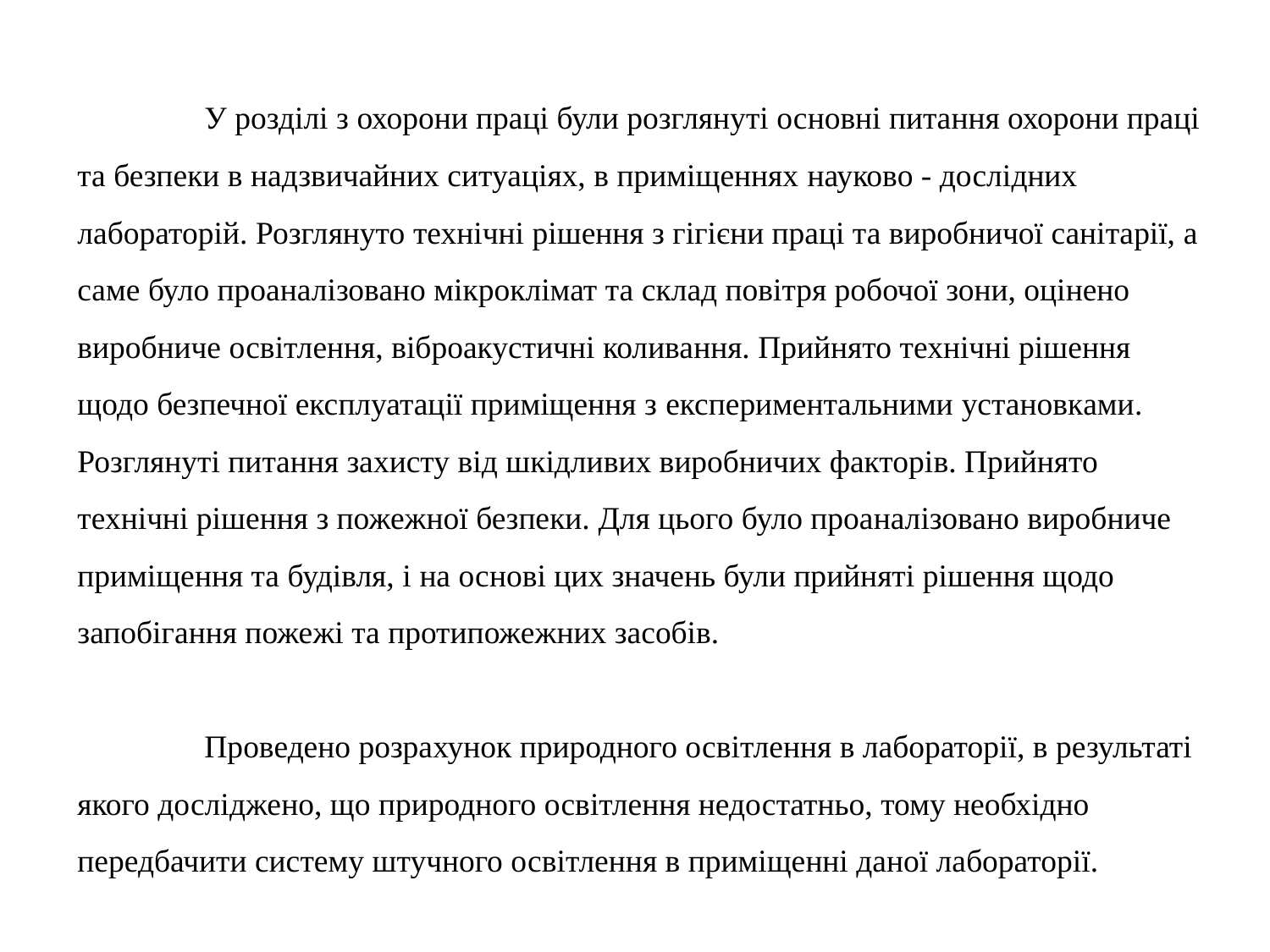

У розділі з охорони праці були розглянуті основні питання охорони праці та безпеки в надзвичайних ситуаціях, в приміщеннях науково - дослідних лабораторій. Розглянуто технічні рішення з гігієни праці та виробничої санітарії, а саме було проаналізовано мікроклімат та склад повітря робочої зони, оцінено виробниче освітлення, віброакустичні коливання. Прийнято технічні рішення щодо безпечної експлуатації приміщення з експериментальними установками. Розглянуті питання захисту від шкідливих виробничих факторів. Прийнято технічні рішення з пожежної безпеки. Для цього було проаналізовано виробниче приміщення та будівля, і на основі цих значень були прийняті рішення щодо запобігання пожежі та протипожежних засобів.

	Проведено розрахунок природного освітлення в лабораторії, в результаті якого досліджено, що природного освітлення недостатньо, тому необхідно передбачити систему штучного освітлення в приміщенні даної лабораторії.